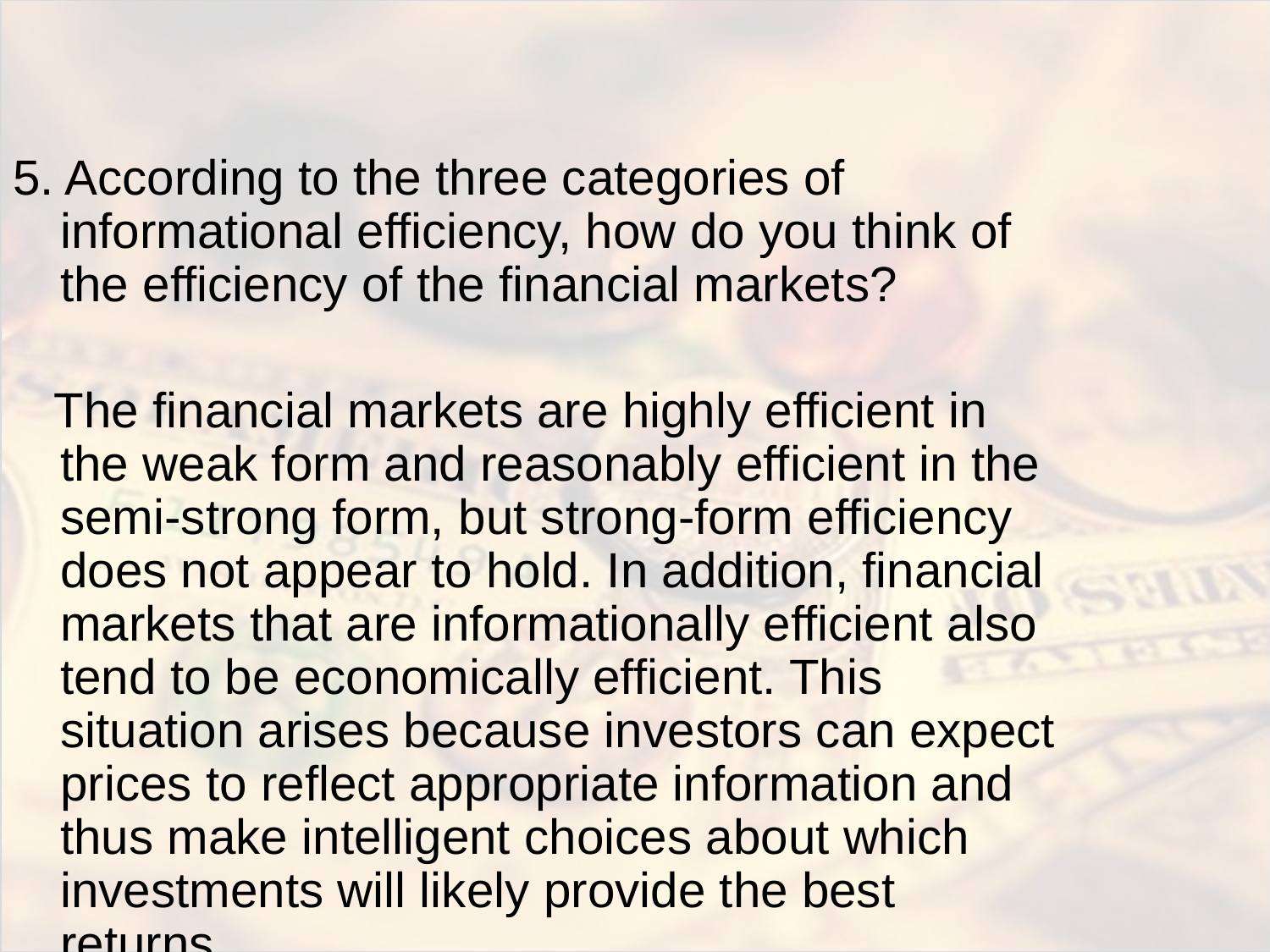

#
5. According to the three categories of informational efficiency, how do you think of the efficiency of the financial markets?

   The financial markets are highly efficient in the weak form and reasonably efficient in the semi-strong form, but strong-form efficiency does not appear to hold. In addition, financial markets that are informationally efficient also tend to be economically efficient. This situation arises because investors can expect prices to reflect appropriate information and thus make intelligent choices about which investments will likely provide the best returns.